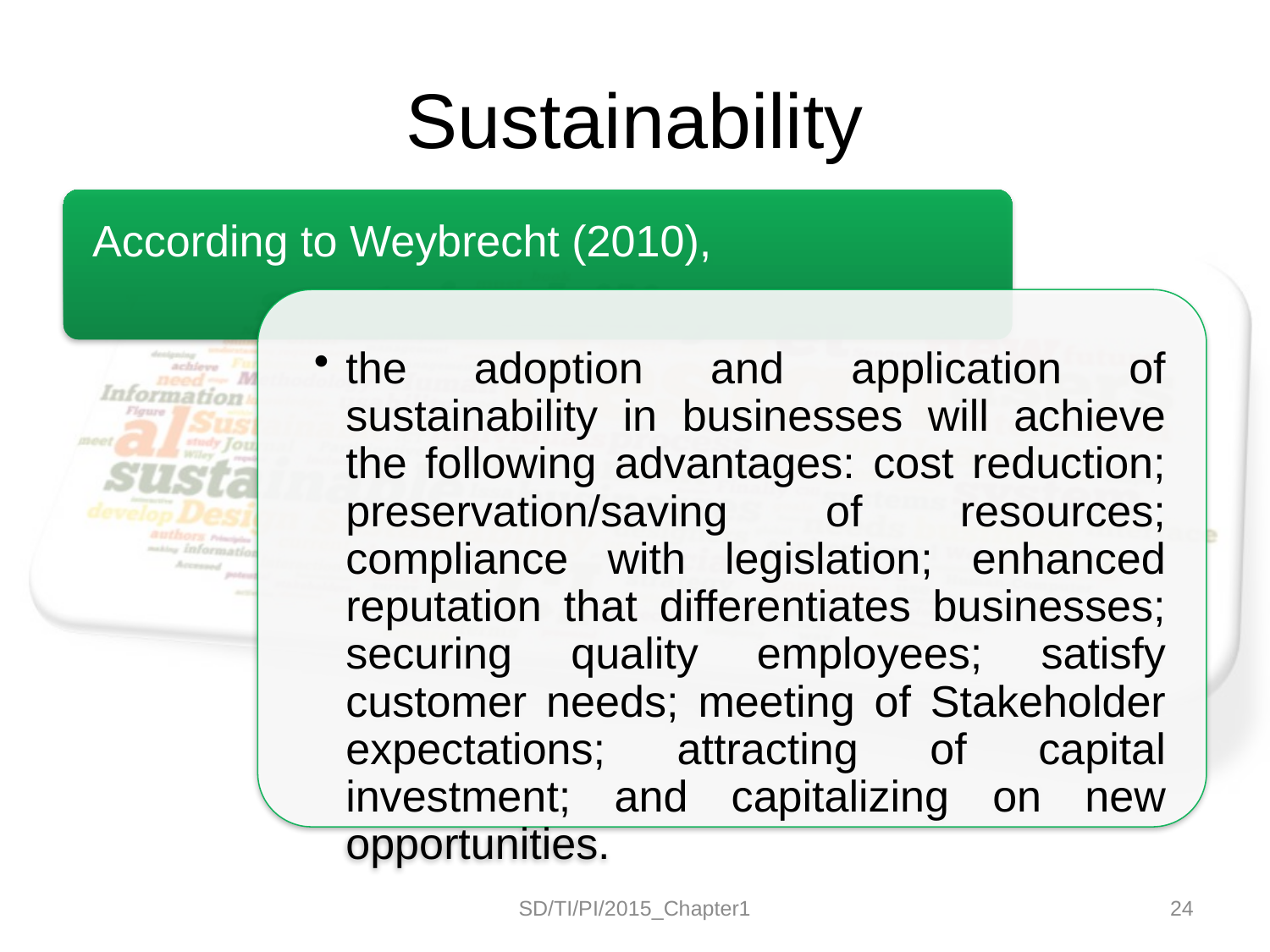

# Sustainability
According to Weybrecht (2010),
the adoption and application of sustainability in businesses will achieve the following advantages: cost reduction; preservation/saving of resources; compliance with legislation; enhanced reputation that differentiates businesses; securing quality employees; satisfy customer needs; meeting of Stakeholder expectations; attracting of capital investment; and capitalizing on new opportunities.
SD/TI/PI/2015_Chapter1
24